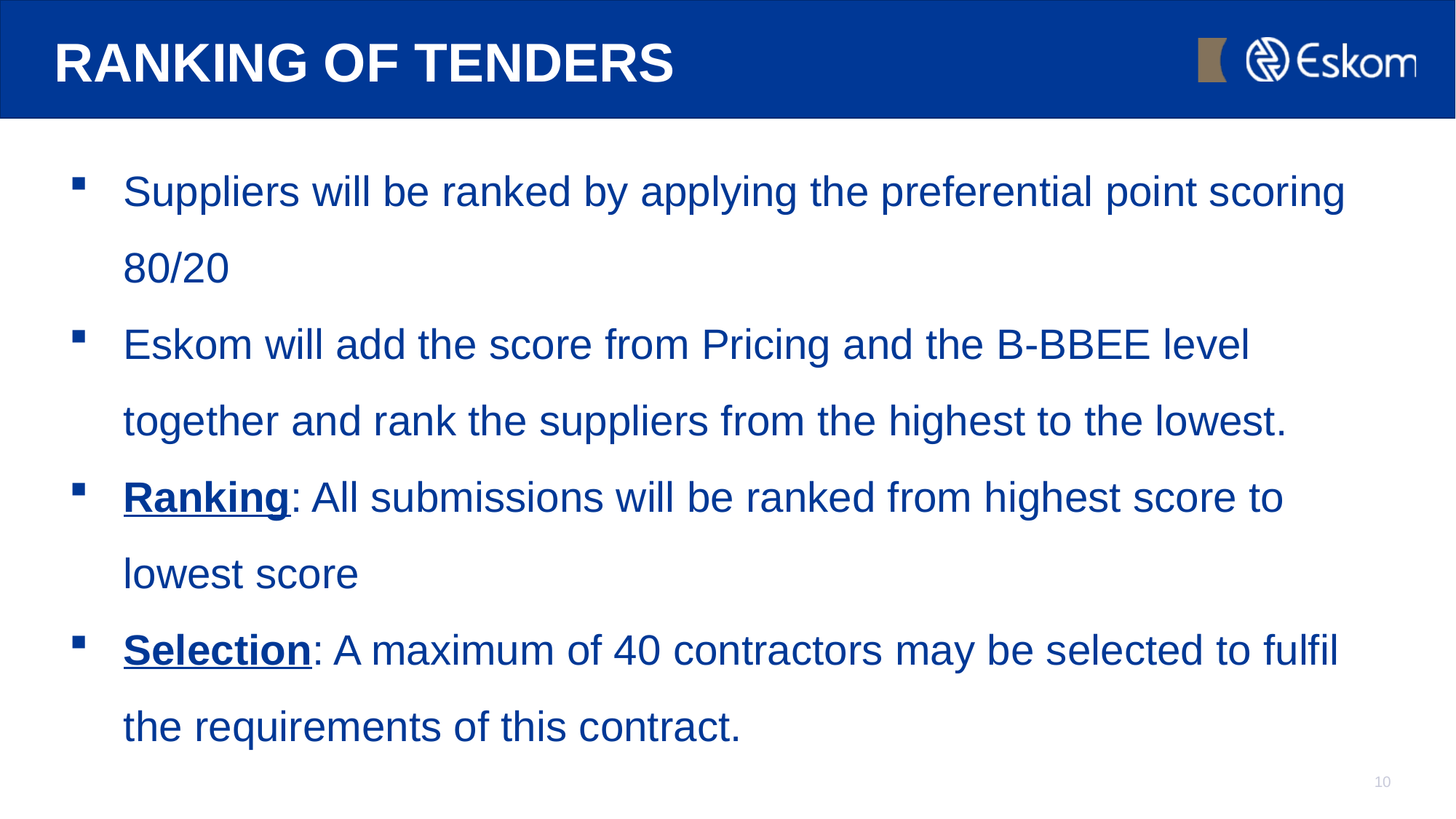

# RANKING OF TENDERS
Suppliers will be ranked by applying the preferential point scoring 80/20
Eskom will add the score from Pricing and the B-BBEE level together and rank the suppliers from the highest to the lowest.
Ranking: All submissions will be ranked from highest score to lowest score
Selection: A maximum of 40 contractors may be selected to fulfil the requirements of this contract.

10